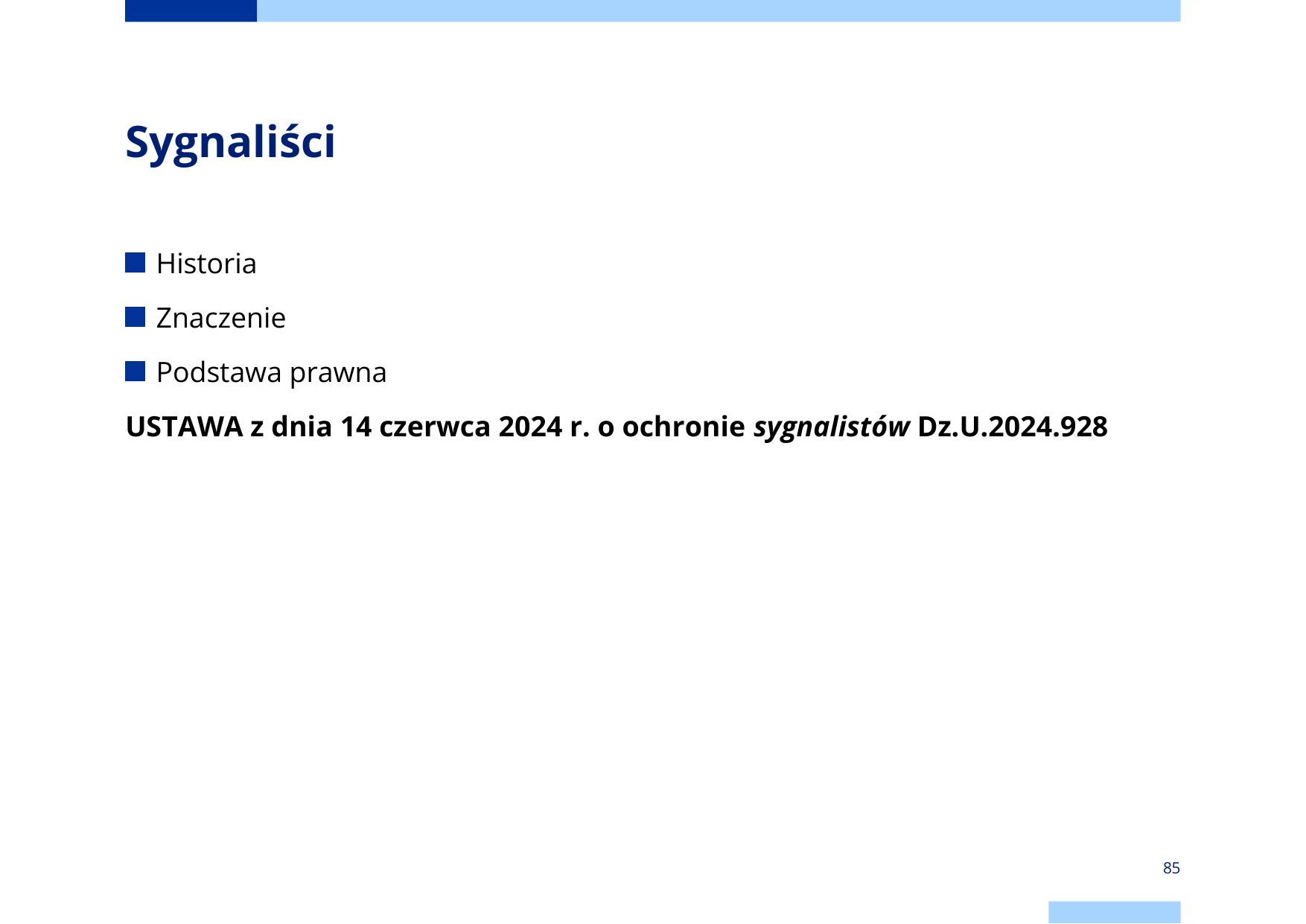

# Sygnaliści
Historia
Znaczenie
Podstawa prawna
USTAWA z dnia 14 czerwca 2024 r. o ochronie sygnalistów Dz.U.2024.928

85